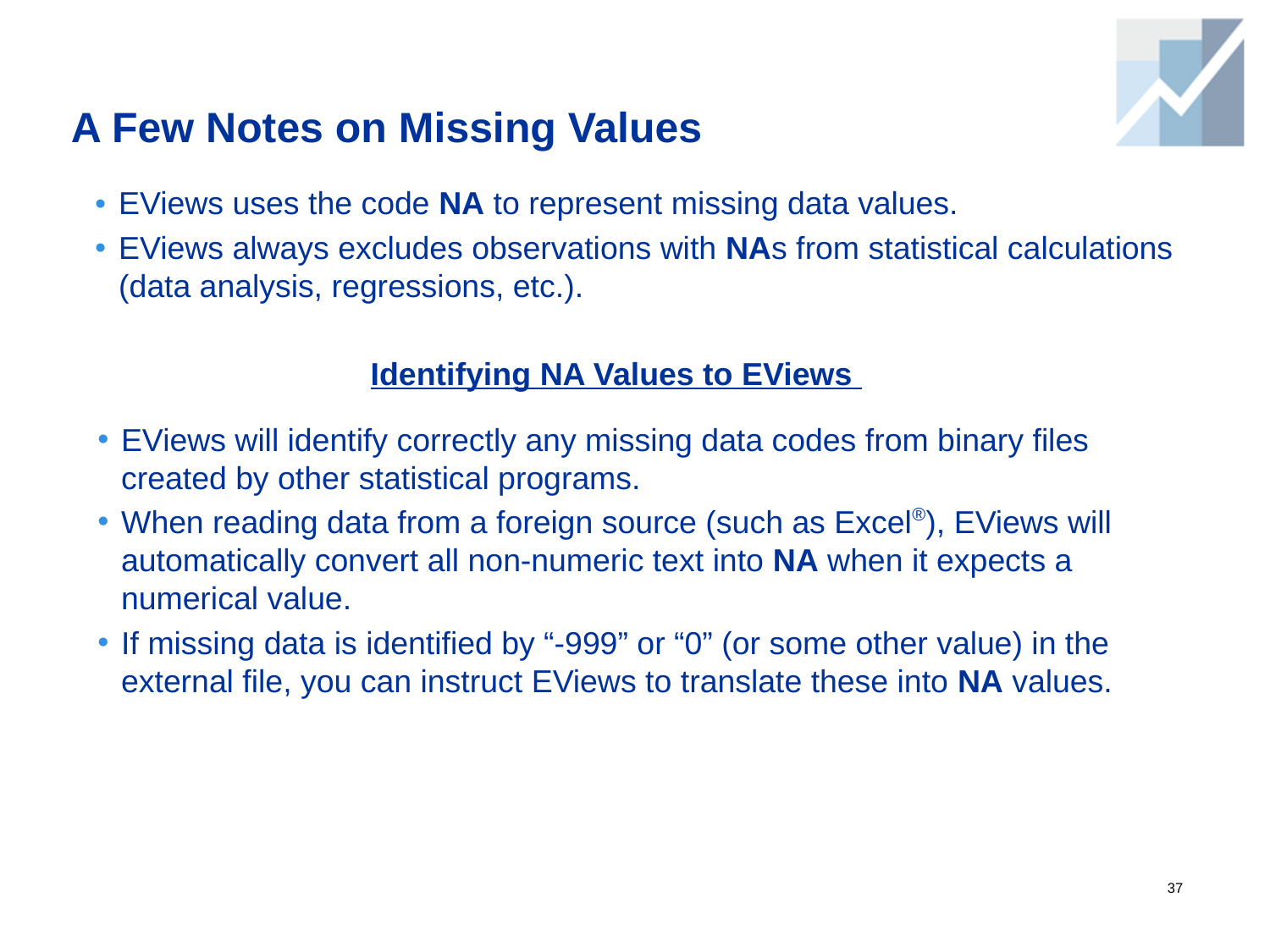

# A Few Notes on Missing Values
EViews uses the code NA to represent missing data values.
EViews always excludes observations with NAs from statistical calculations (data analysis, regressions, etc.).

   Identifying NA Values to EViews
EViews will identify correctly any missing data codes from binary files created by other statistical programs.
When reading data from a foreign source (such as Excel®), EViews will automatically convert all non-numeric text into NA when it expects a numerical value.
If missing data is identified by “-999” or “0” (or some other value) in the external file, you can instruct EViews to translate these into NA values.

37